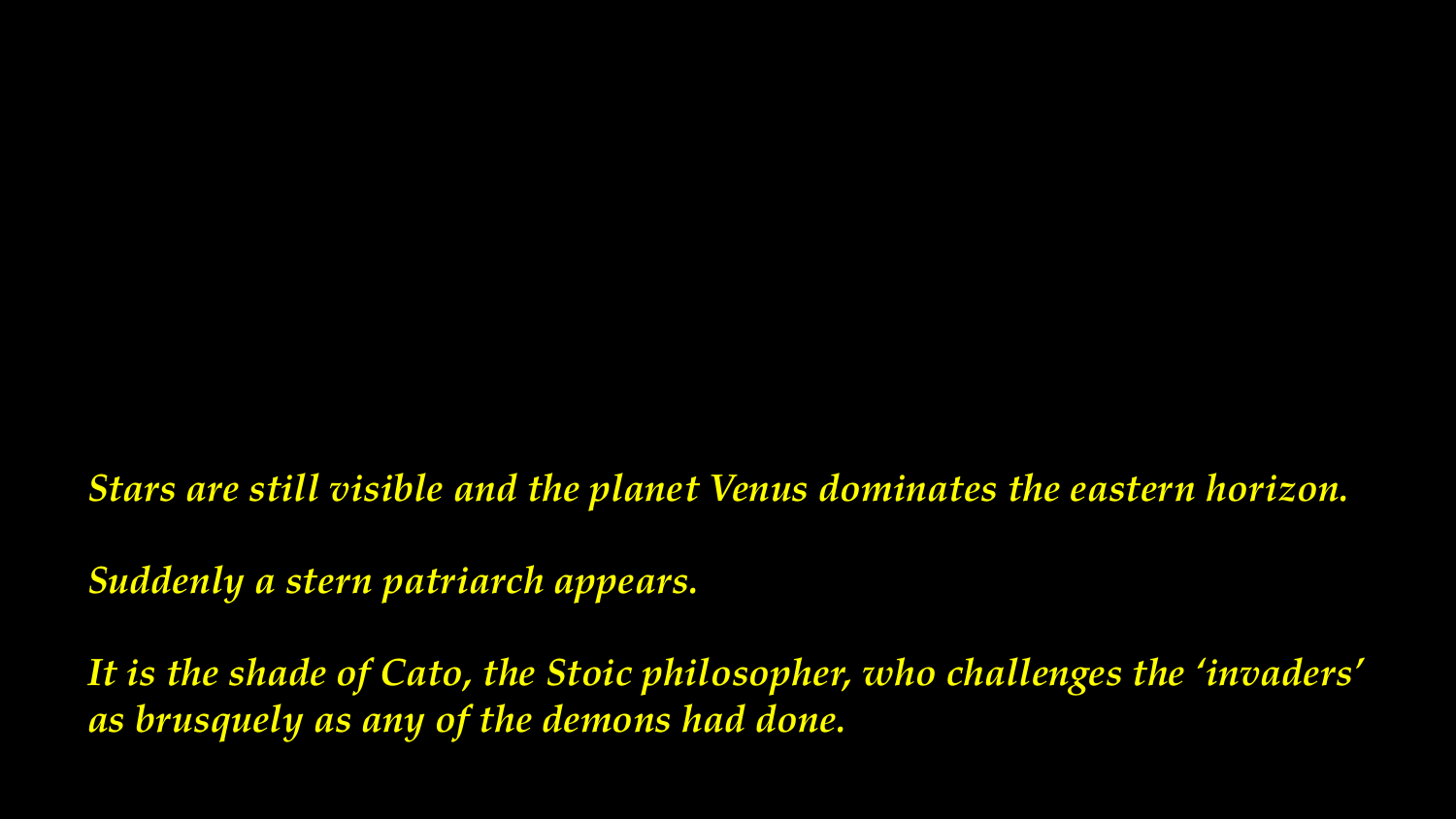

# Stars are still visible and the planet Venus dominates the eastern horizon. Suddenly a stern patriarch appears. It is the shade of Cato, the Stoic philosopher, who challenges the ‘invaders’ as brusquely as any of the demons had done.